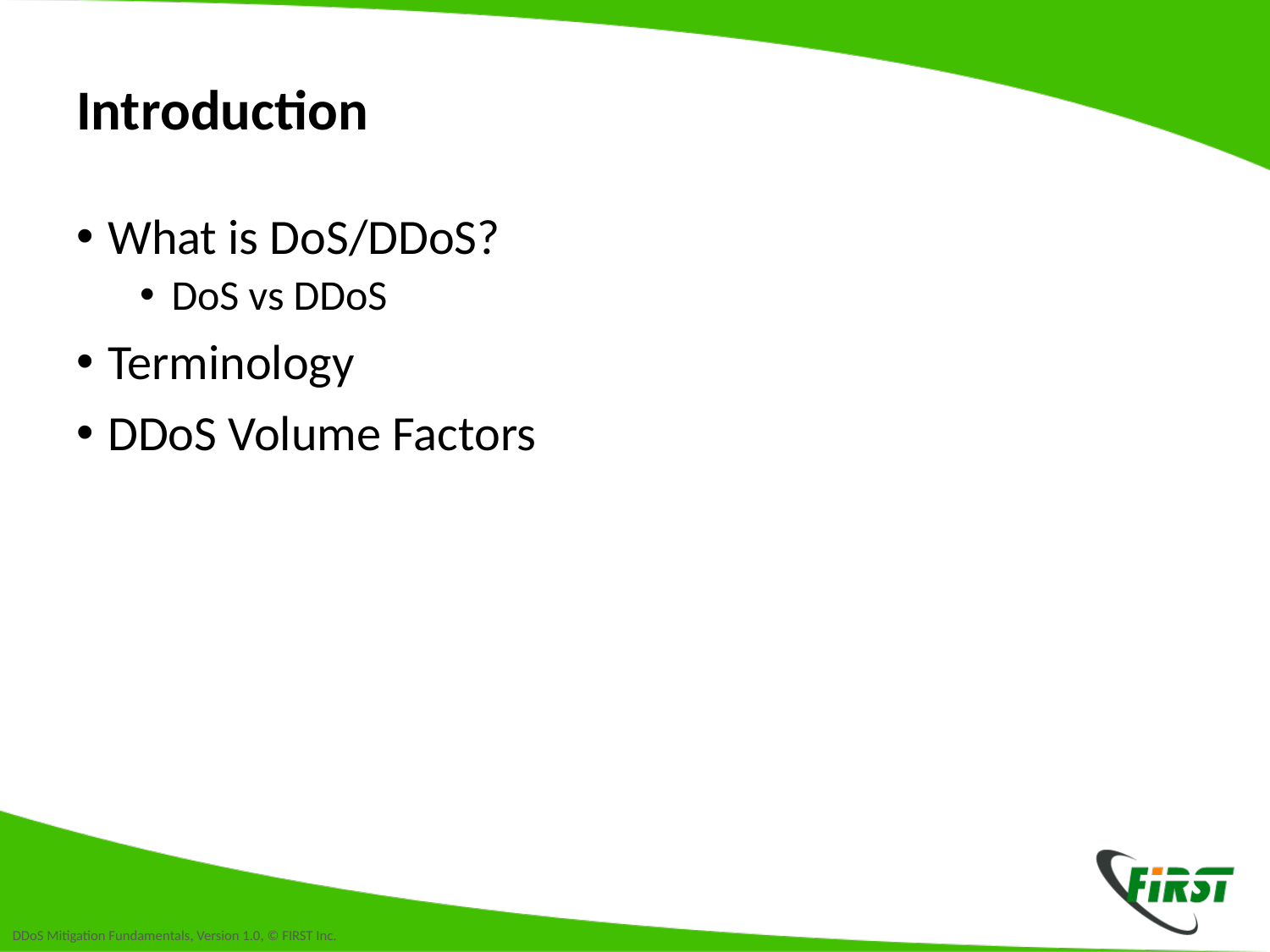

# Introduction
What is DoS/DDoS?
DoS vs DDoS
Terminology
DDoS Volume Factors